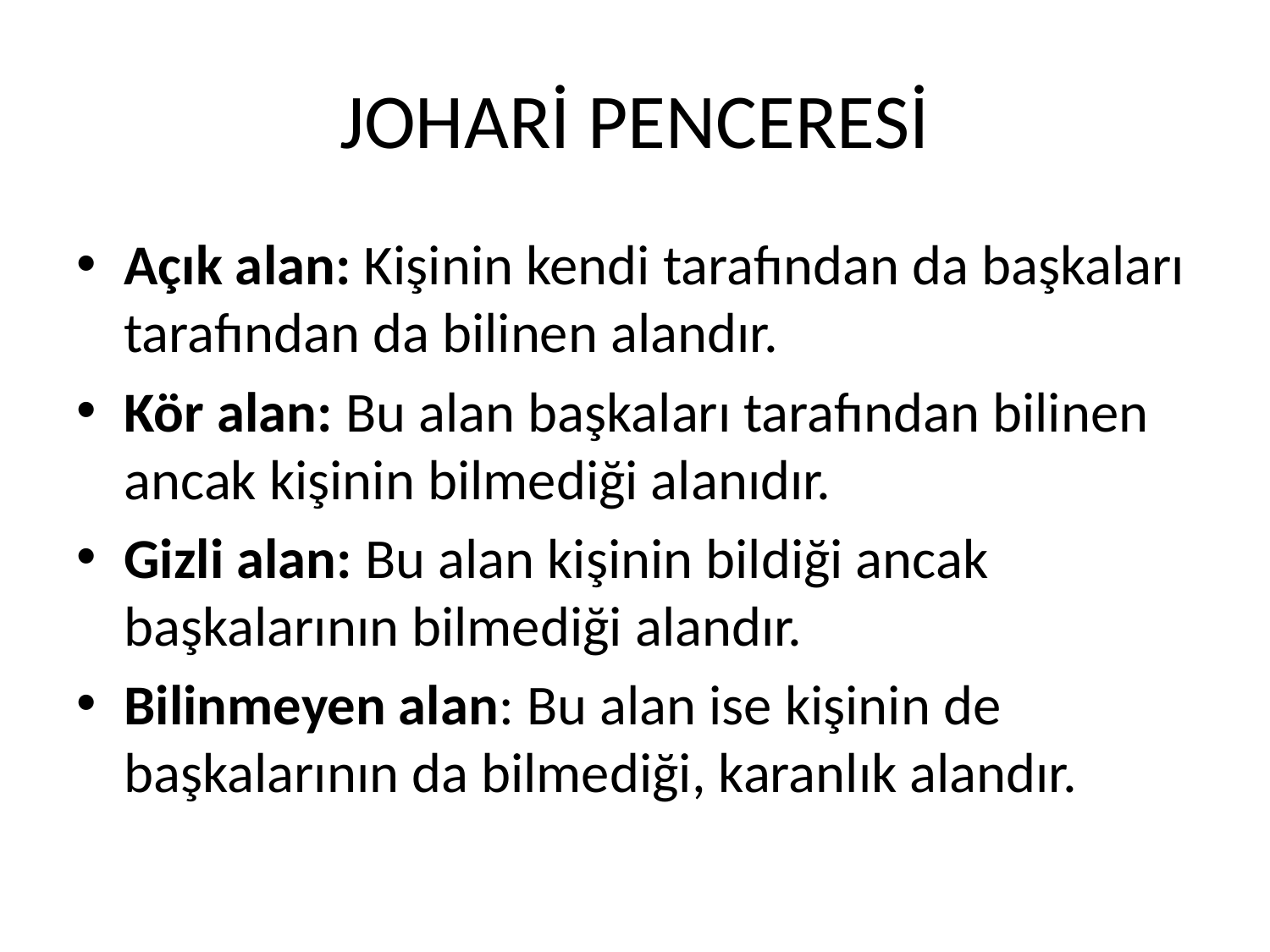

# JOHARİ PENCERESİ
Açık alan: Kişinin kendi tarafından da başkaları tarafından da bilinen alandır.
Kör alan: Bu alan başkaları tarafından bilinen ancak kişinin bilmediği alanıdır.
Gizli alan: Bu alan kişinin bildiği ancak başkalarının bilmediği alandır.
Bilinmeyen alan: Bu alan ise kişinin de başkalarının da bilmediği, karanlık alandır.